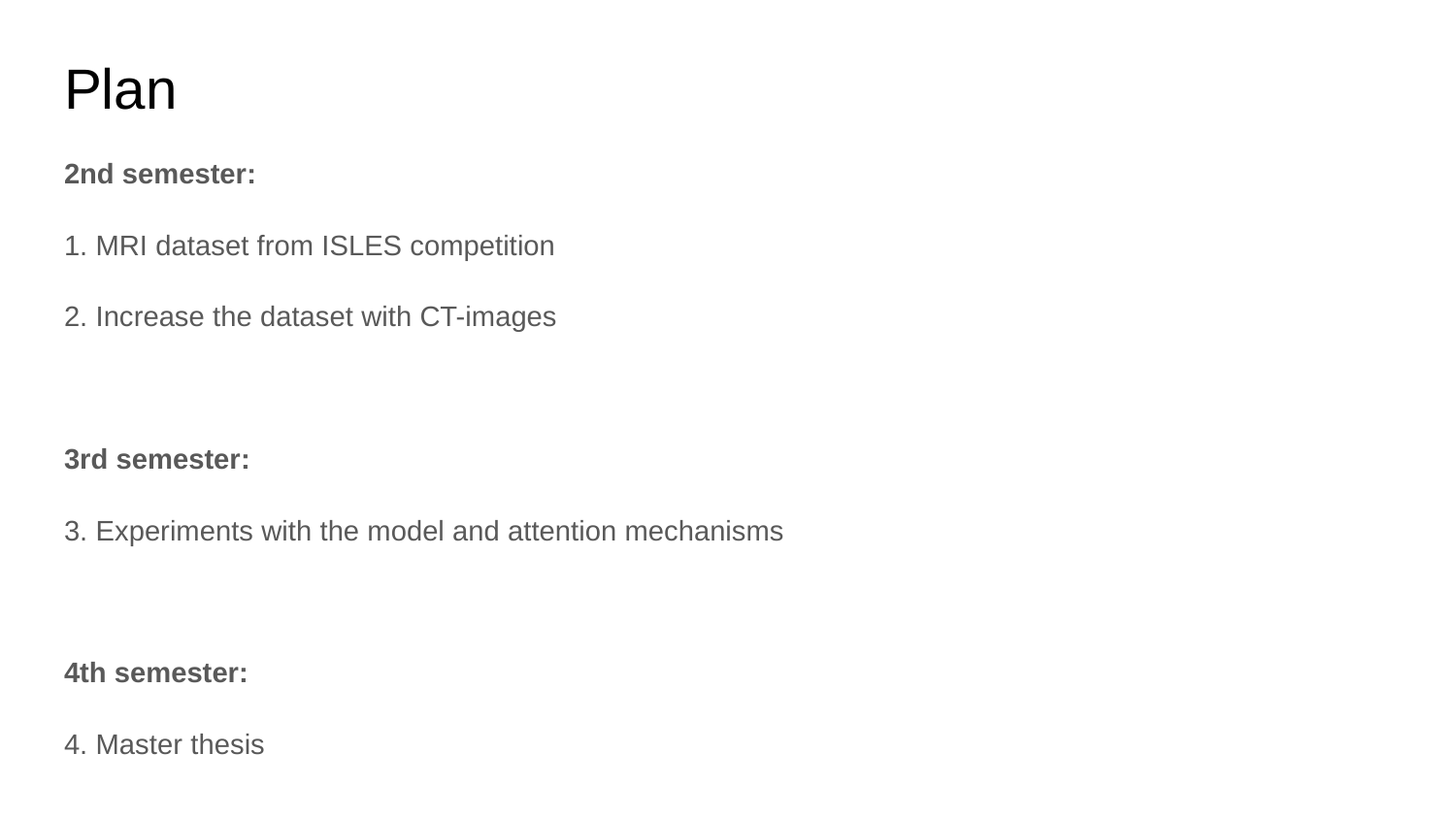

# Plan
2nd semester:
1. MRI dataset from ISLES competition
2. Increase the dataset with CT-images

3rd semester:
3. Experiments with the model and attention mechanisms

4th semester:
4. Master thesis